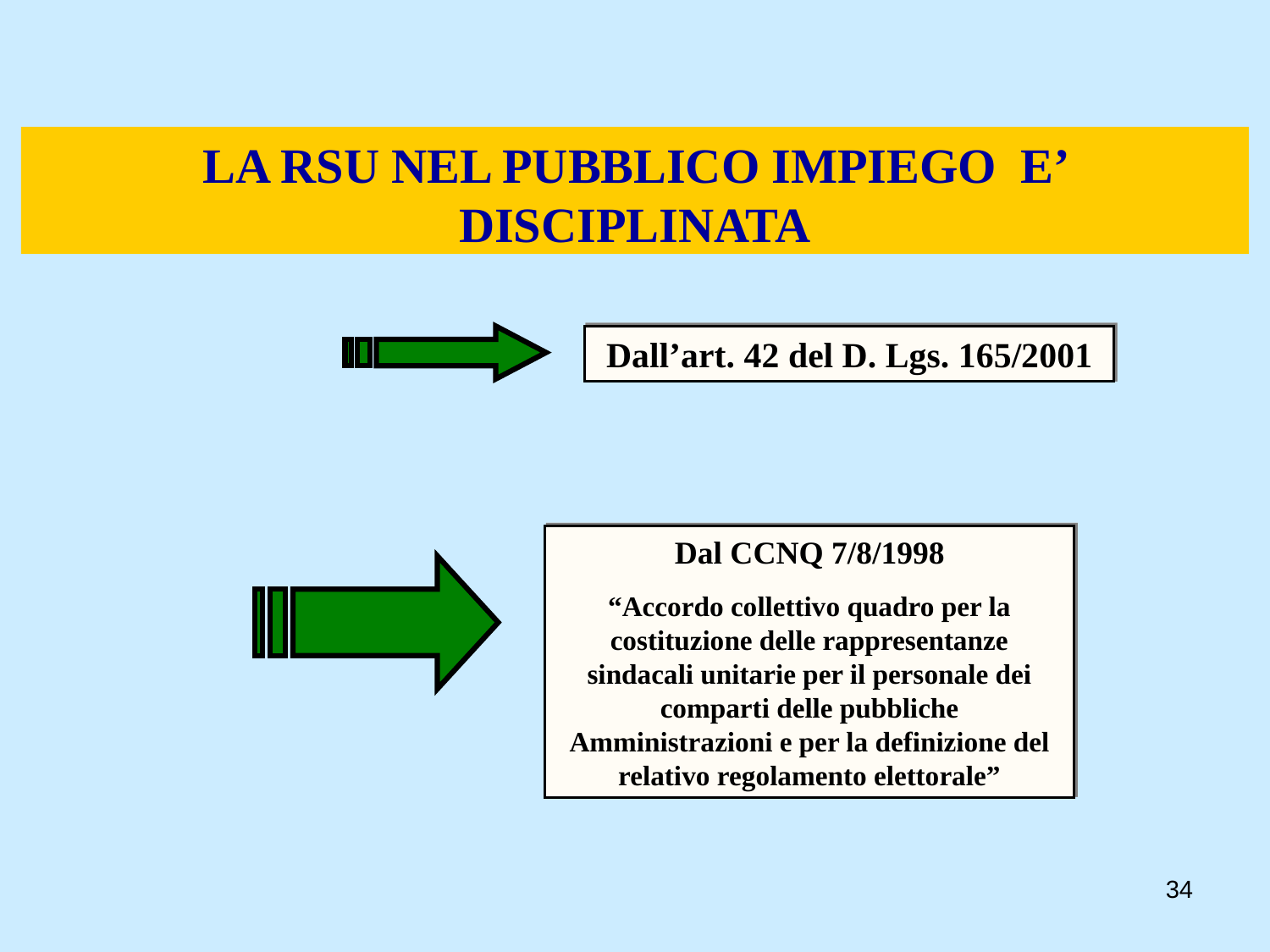

LA RSU NEL PUBBLICO IMPIEGO  E’ DISCIPLINATA

Dall’art. 42 del D. Lgs. 165/2001
Dal CCNQ 7/8/1998
“Accordo collettivo quadro per la costituzione delle rappresentanze sindacali unitarie per il personale dei comparti delle pubbliche Amministrazioni e per la definizione del relativo regolamento elettorale”

34